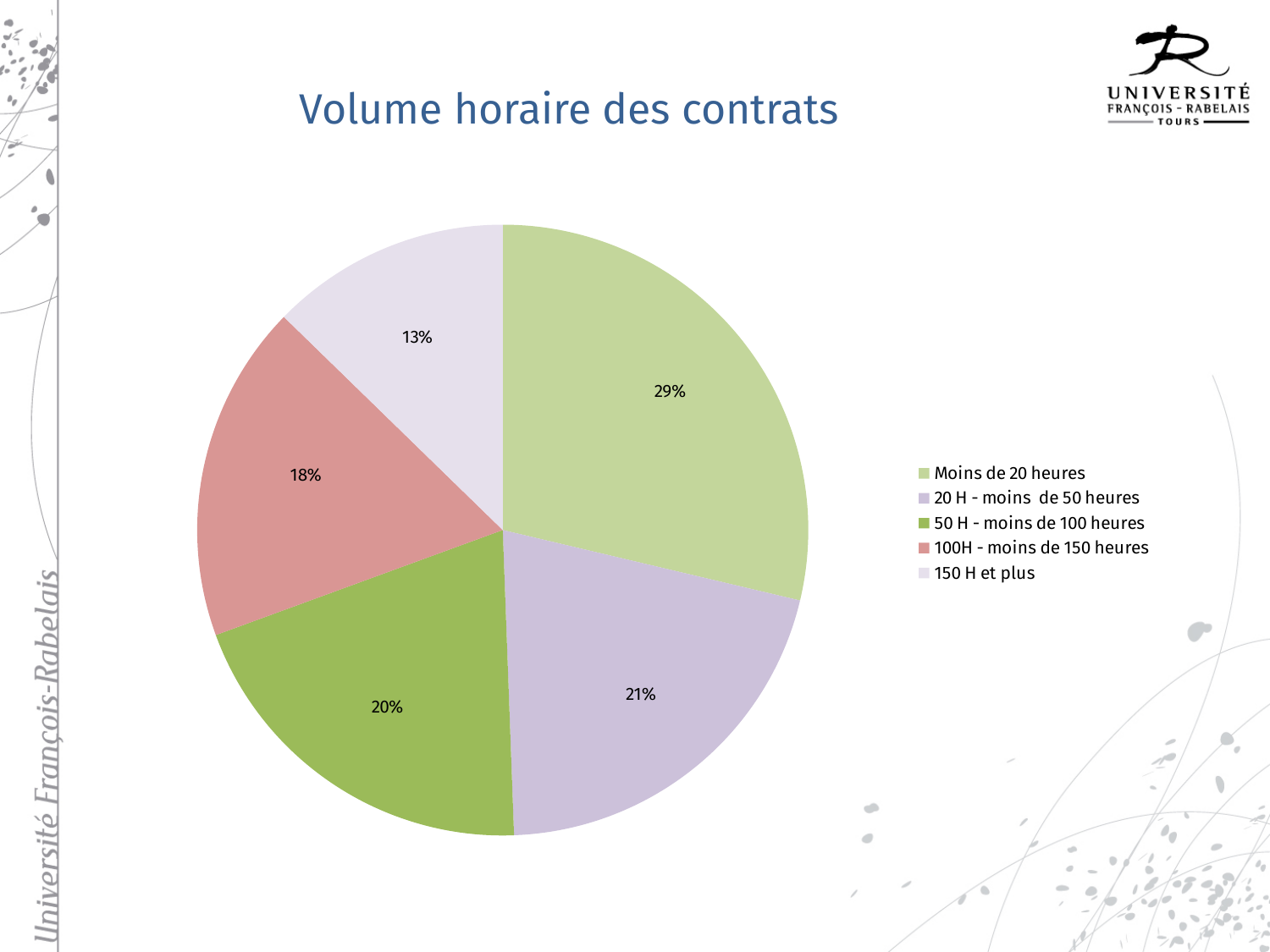

# Volume horaire des contrats

### Chart

| Category |  |
|---|---|
| Moins de 20 heures | 122.0 |
| 20 H - moins  de 50 heures | 88.0 |
| 50 H - moins de 100 heures | 85.0 |
| 100H - moins de 150 heures | 76.0 |
| 150 H et plus | 54.0 |